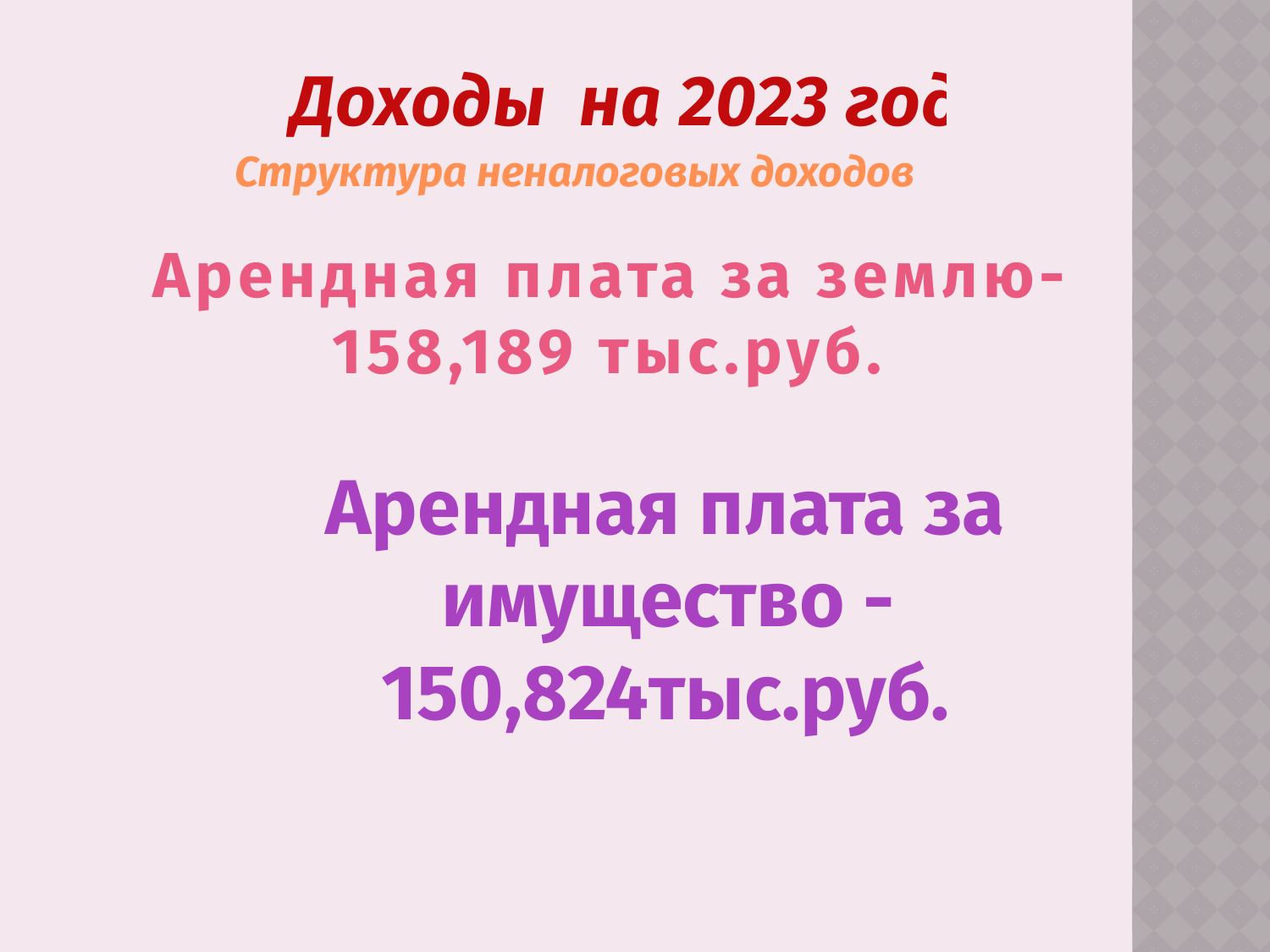

Доходы  на 2023 год
Структура неналоговых доходов
Арендная плата за землю-158,189 тыс.руб.

Арендная плата за имущество -150,824тыс.руб.